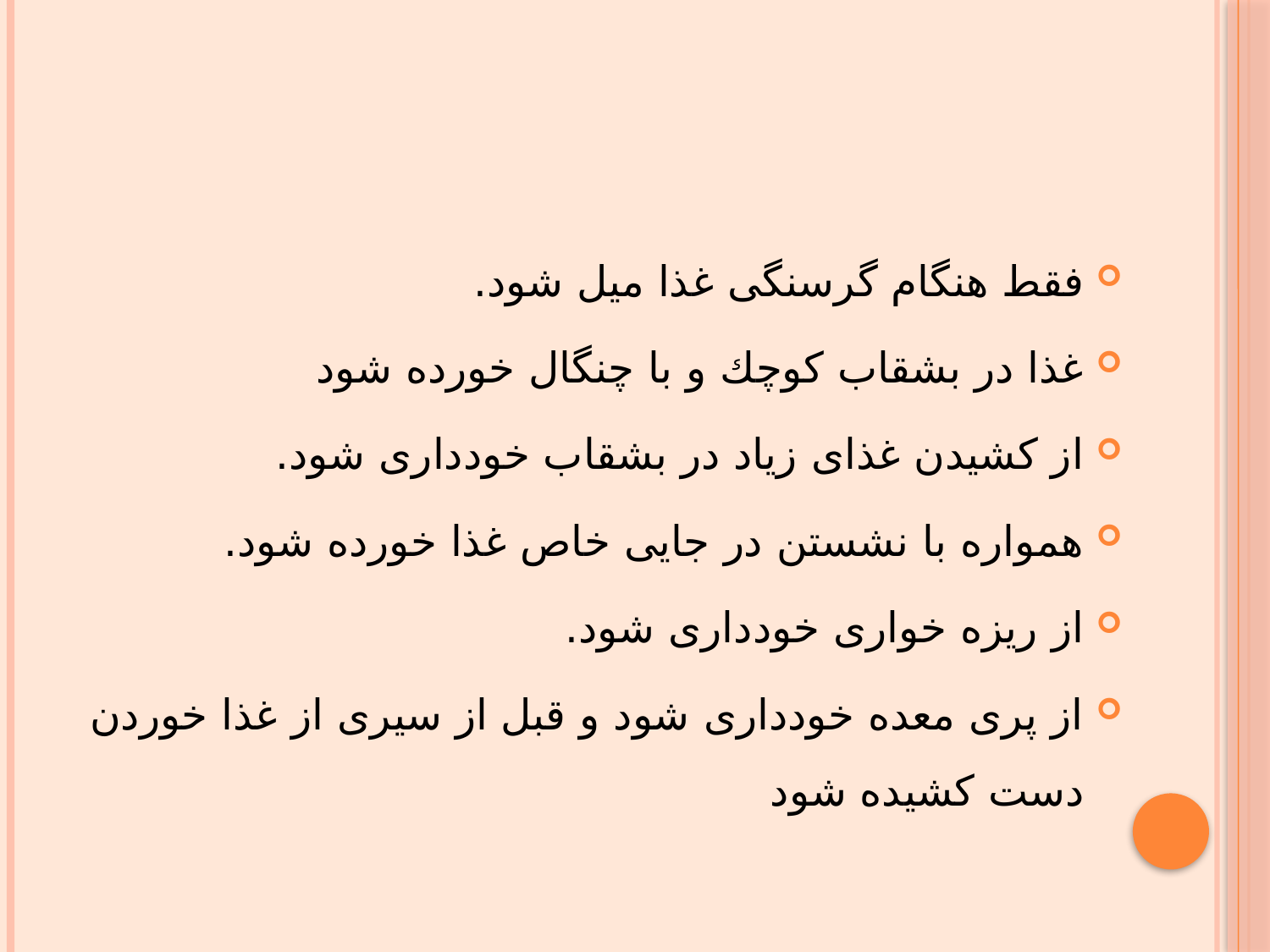

#
فقط هنگام گرسنگى غذا ميل شود.
غذا در بشقاب كوچك و با چنگال خورده شود
از كشيدن غذاى زياد در بشقاب خوددارى شود.
همواره با نشستن در جايى خاص غذا خورده شود.
از ريزه خوارى خوددارى شود.
از پرى معده خوددارى شود و قبل از سيرى از غذا خوردن دست كشيده شود